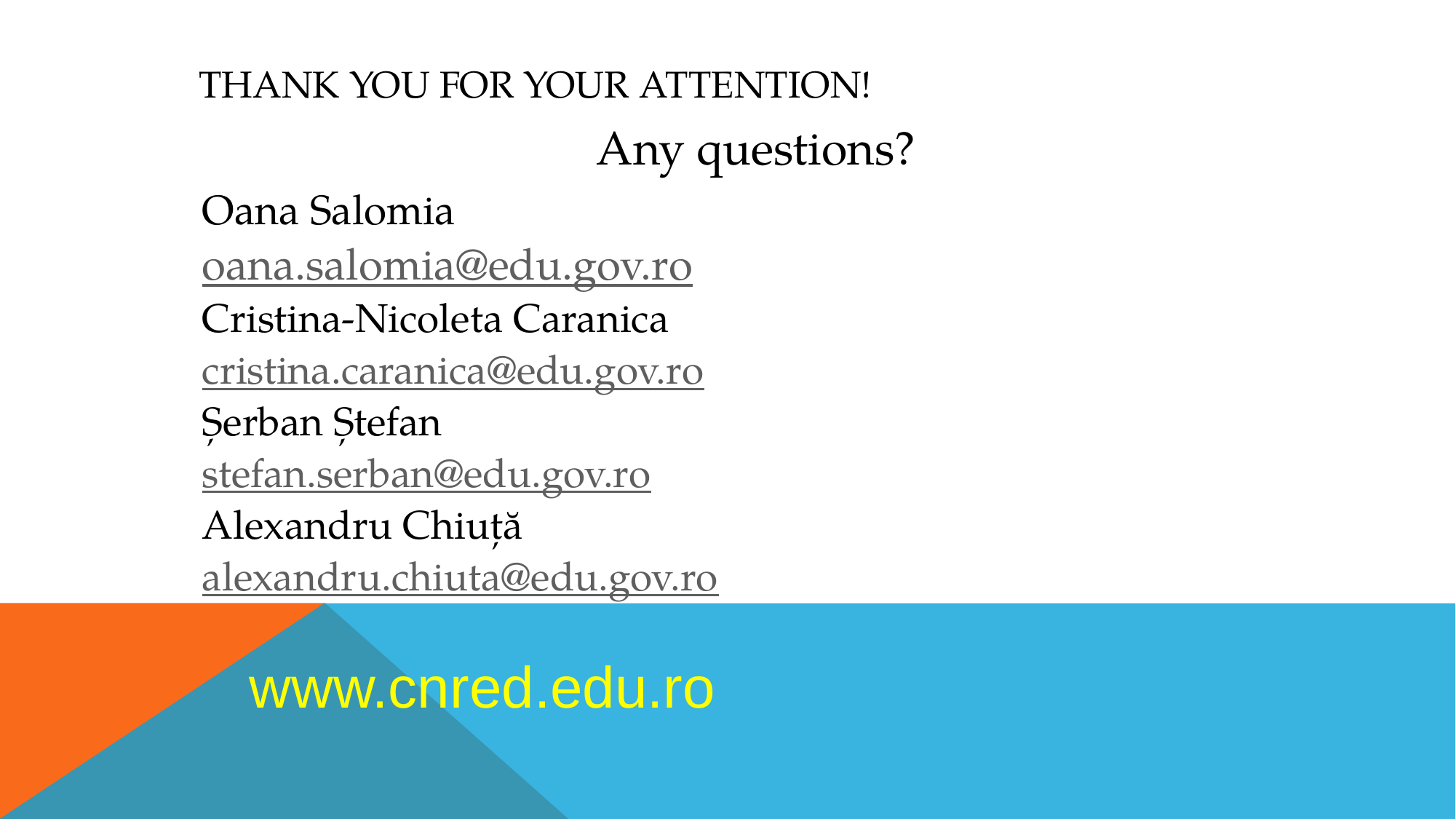

# Thank you for your attention!
Any questions?
Oana Salomia
oana.salomia@edu.gov.ro
Cristina-Nicoleta Caranica
cristina.caranica@edu.gov.ro
Șerban Ștefan
stefan.serban@edu.gov.ro
Alexandru Chiuță
alexandru.chiuta@edu.gov.ro

www.cnred.edu.ro